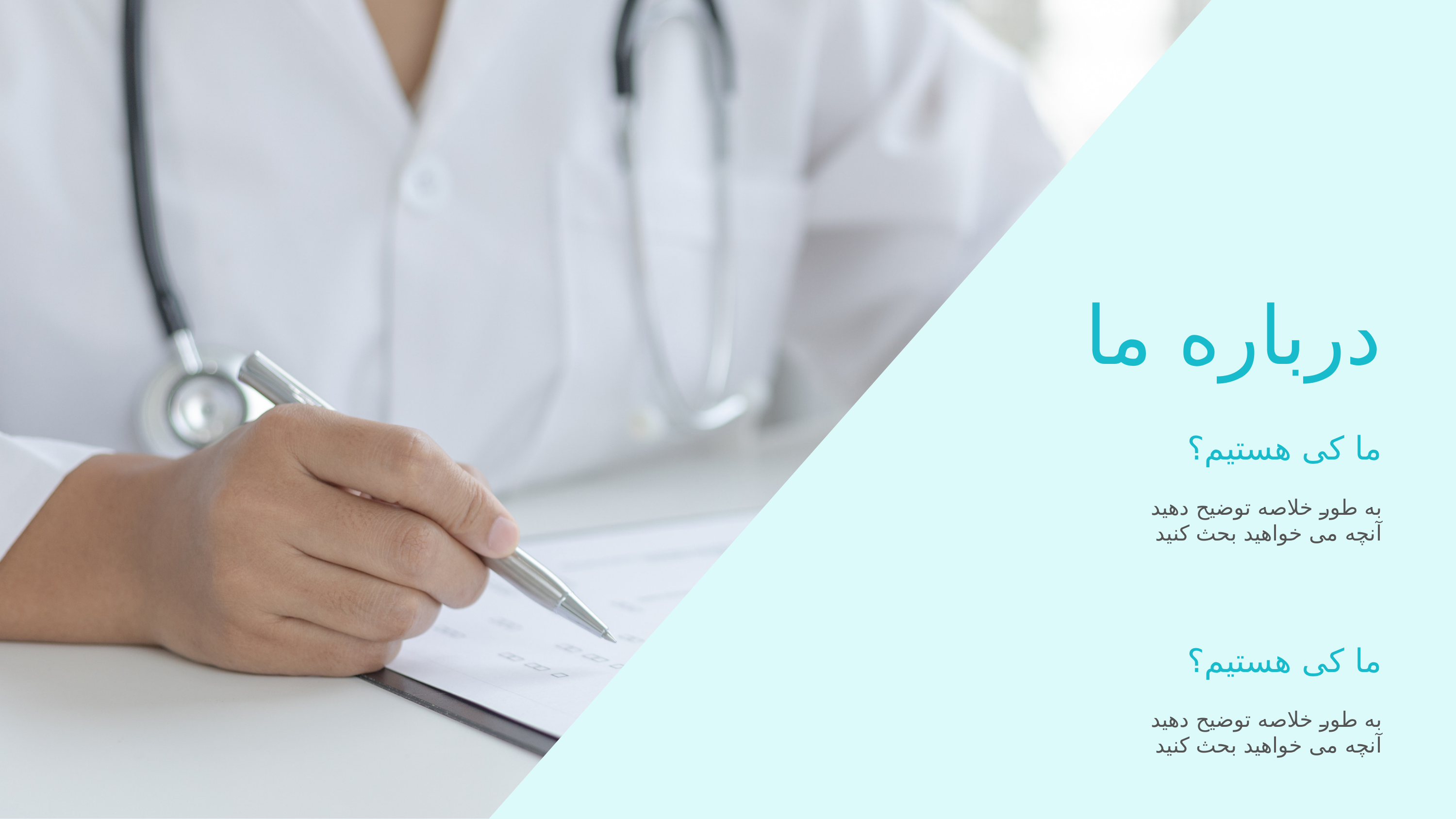

درباره ما
ما کی هستیم؟
به طور خلاصه توضیح دهید
آنچه می خواهید بحث کنید
ما کی هستیم؟
به طور خلاصه توضیح دهید
آنچه می خواهید بحث کنید